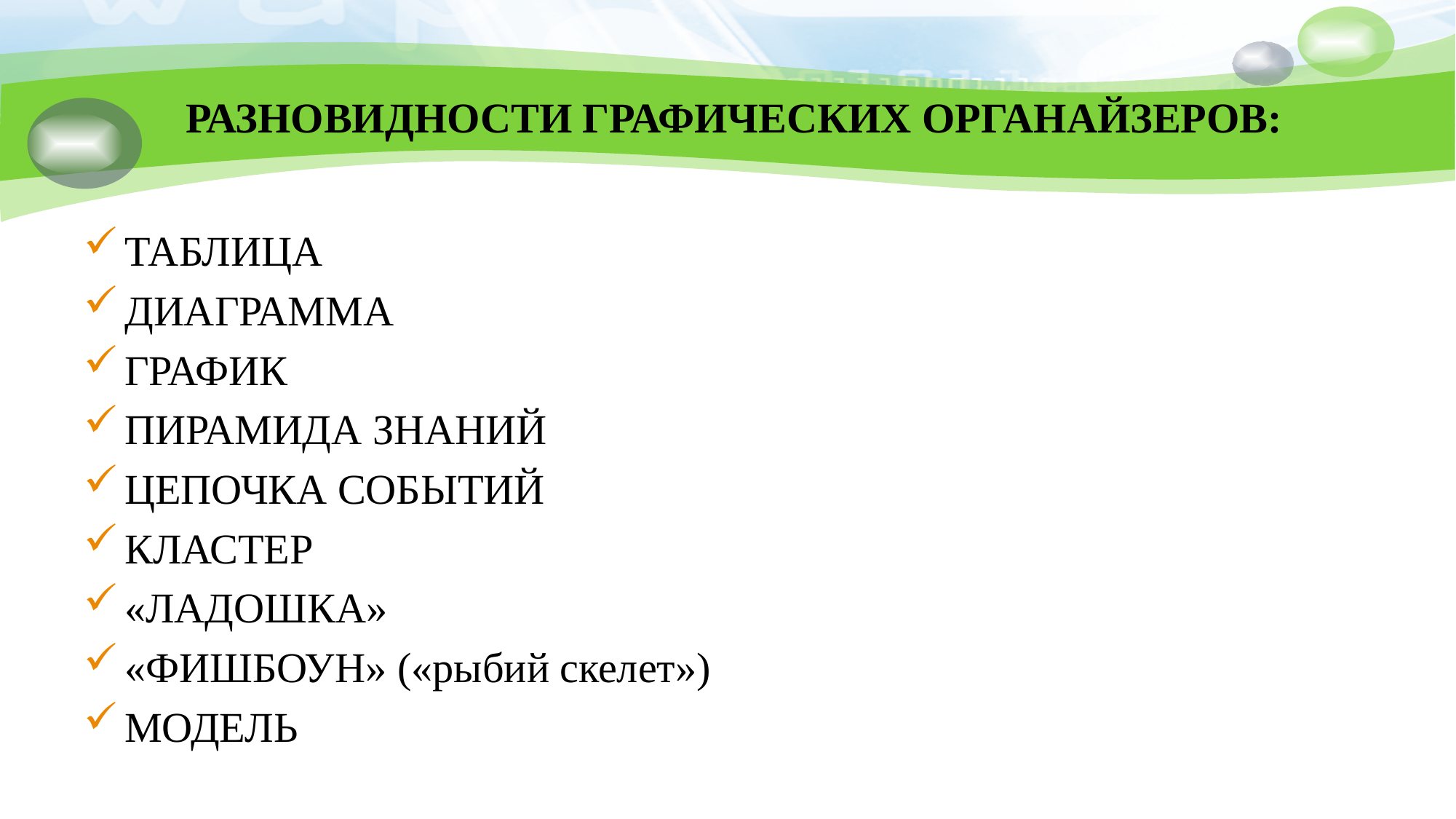

# РАЗНОВИДНОСТИ ГРАФИЧЕСКИХ ОРГАНАЙЗЕРОВ:
ТАБЛИЦА
ДИАГРАММА
ГРАФИК
ПИРАМИДА ЗНАНИЙ
ЦЕПОЧКА СОБЫТИЙ
КЛАСТЕР
«ЛАДОШКА»
«ФИШБОУН» («рыбий скелет»)
МОДЕЛЬ